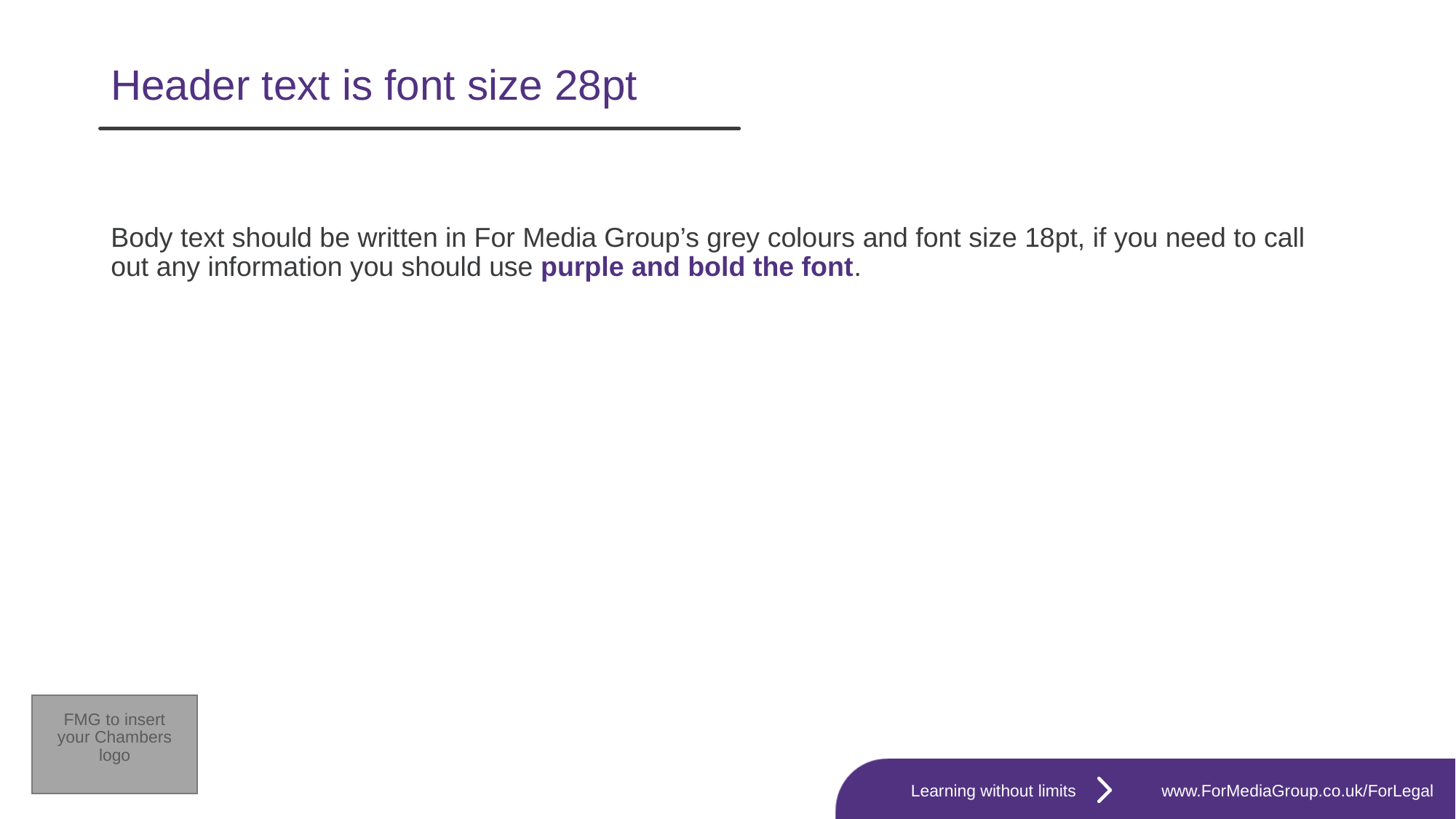

# Header text is font size 28pt
Body text should be written in For Media Group’s grey colours and font size 18pt, if you need to call out any information you should use purple and bold the font.

FMG to insert your Chambers logo